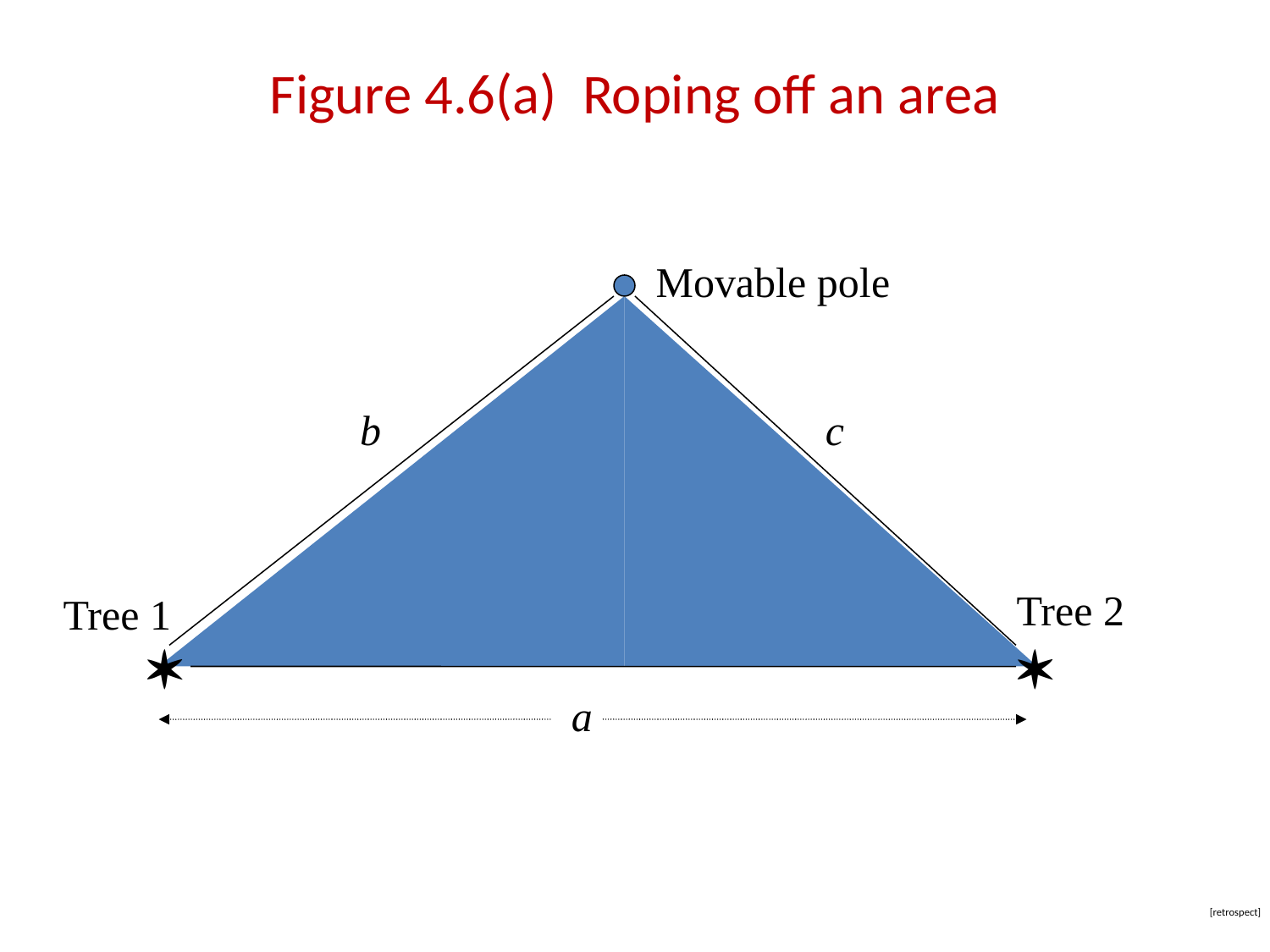

# Figure 4.6(a)  Roping off an area
Movable pole

b
c
Tree 2
Tree 1
∗
∗

a

[retrospect]